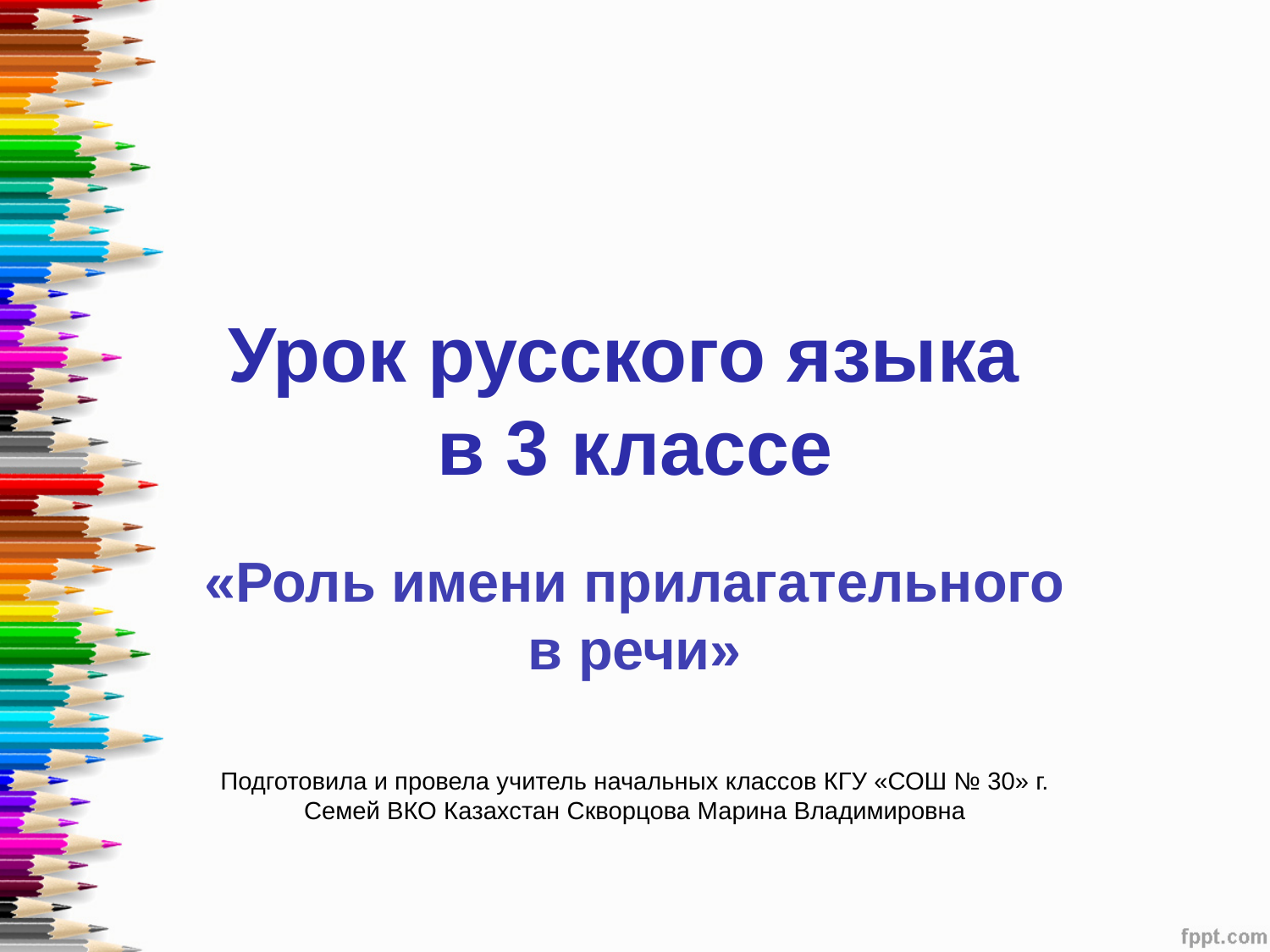

# Урок русского языка в 3 классе
«Роль имени прилагательного в речи»

Подготовила и провела учитель начальных классов КГУ «СОШ № 30» г. Семей ВКО Казахстан Скворцова Марина Владимировна